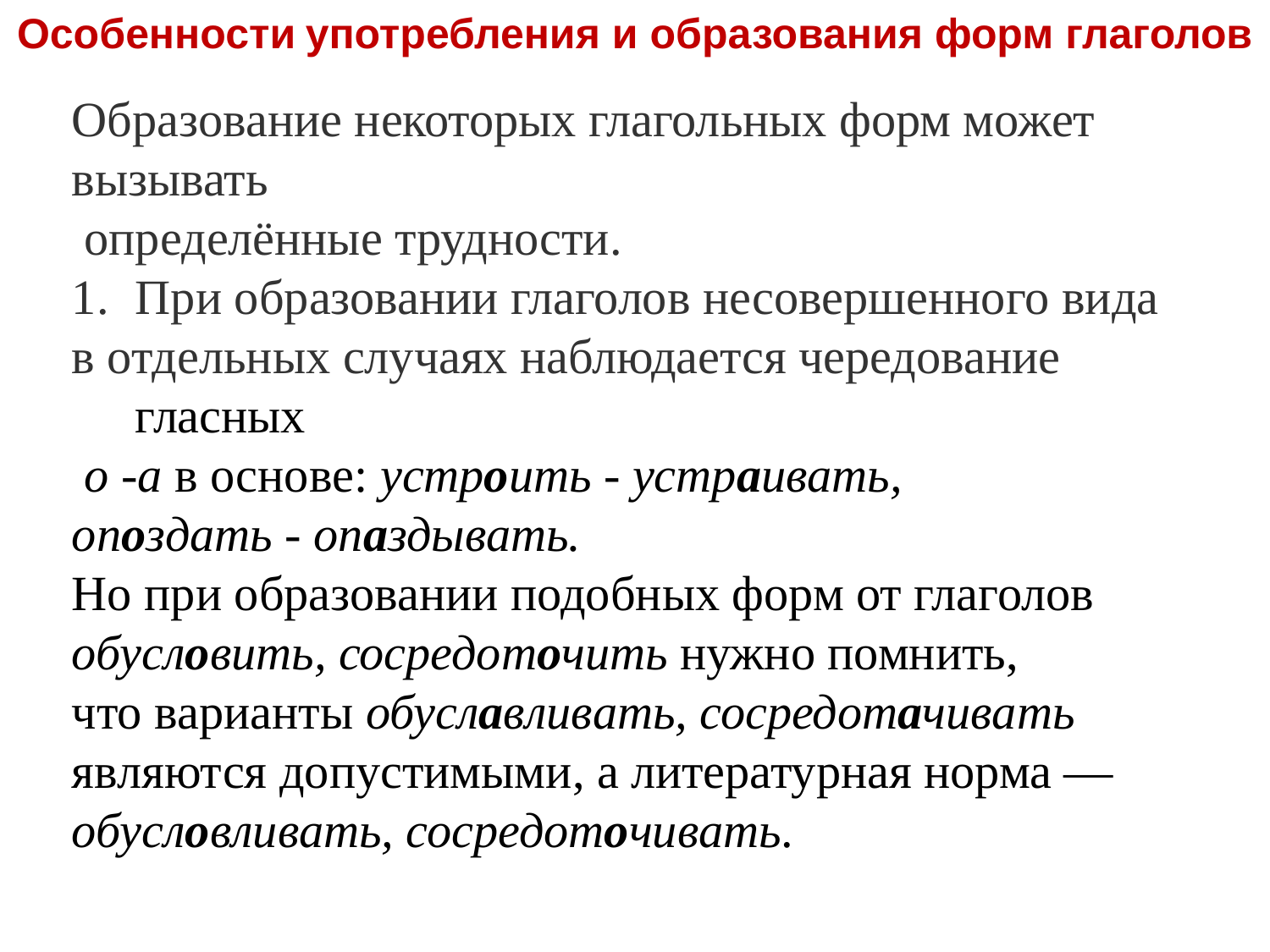

Особенности употребления и образования форм глаголов

Образование некоторых глагольных форм может вызывать
 определённые трудности.
При образовании глаголов несовершенного вида
в отдельных случаях наблюдается чередование гласных
 о -а в основе: устроить - устраивать,
опоздать - опаздывать.
Но при образовании подобных форм от глаголов
обусловить, сосредоточить нужно помнить,
что варианты обуславливать, сосредотачивать
являются допустимыми, а литературная норма —
обусловливать, сосредоточивать.